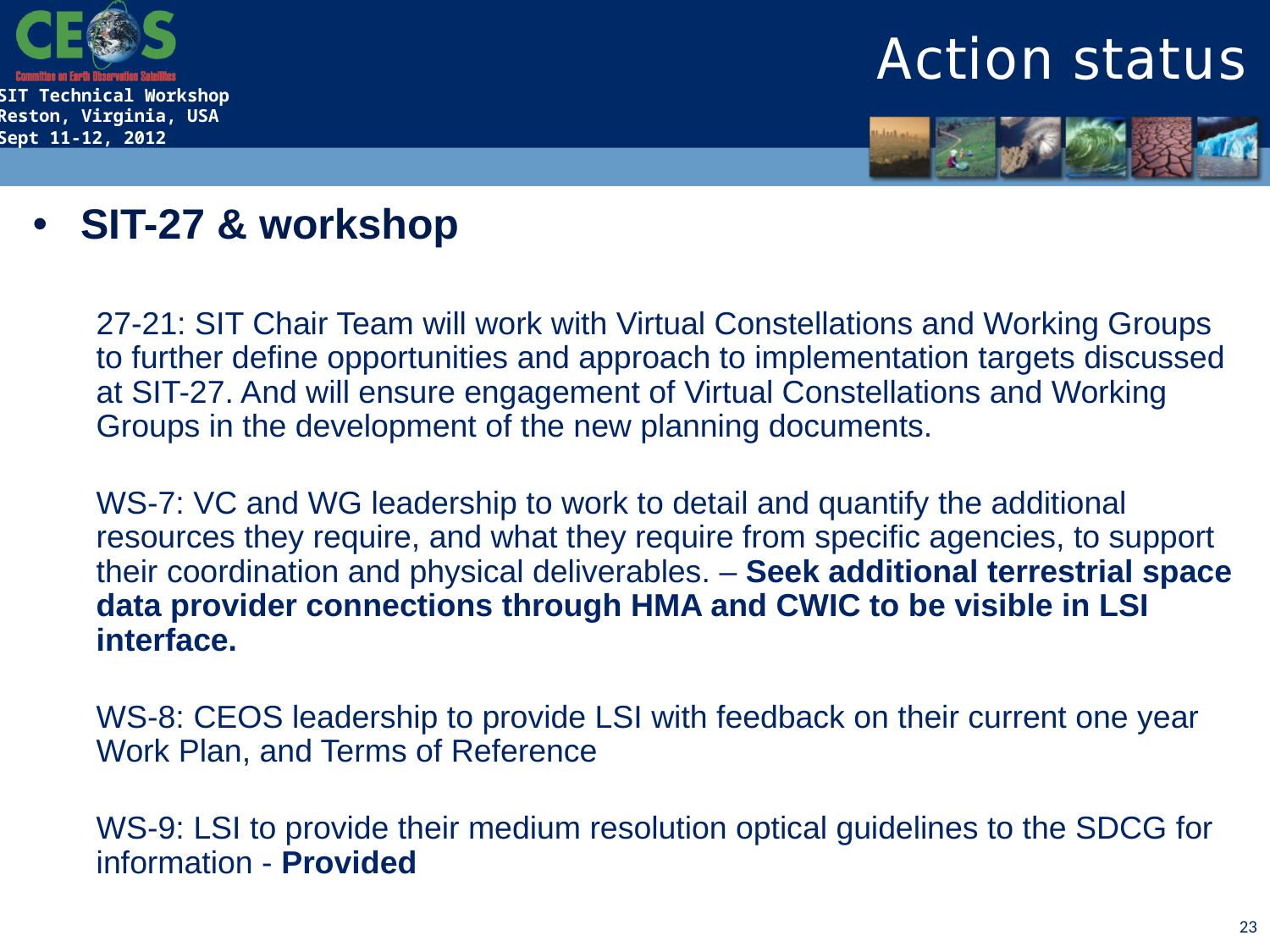

Action status
SIT-27 & workshop

27-21: SIT Chair Team will work with Virtual Constellations and Working Groups to further define opportunities and approach to implementation targets discussed at SIT-27. And will ensure engagement of Virtual Constellations and Working Groups in the development of the new planning documents.

WS-7: VC and WG leadership to work to detail and quantify the additional resources they require, and what they require from specific agencies, to support their coordination and physical deliverables. – Seek additional terrestrial space data provider connections through HMA and CWIC to be visible in LSI interface.

WS-8: CEOS leadership to provide LSI with feedback on their current one year Work Plan, and Terms of Reference

WS-9: LSI to provide their medium resolution optical guidelines to the SDCG for information - Provided

23